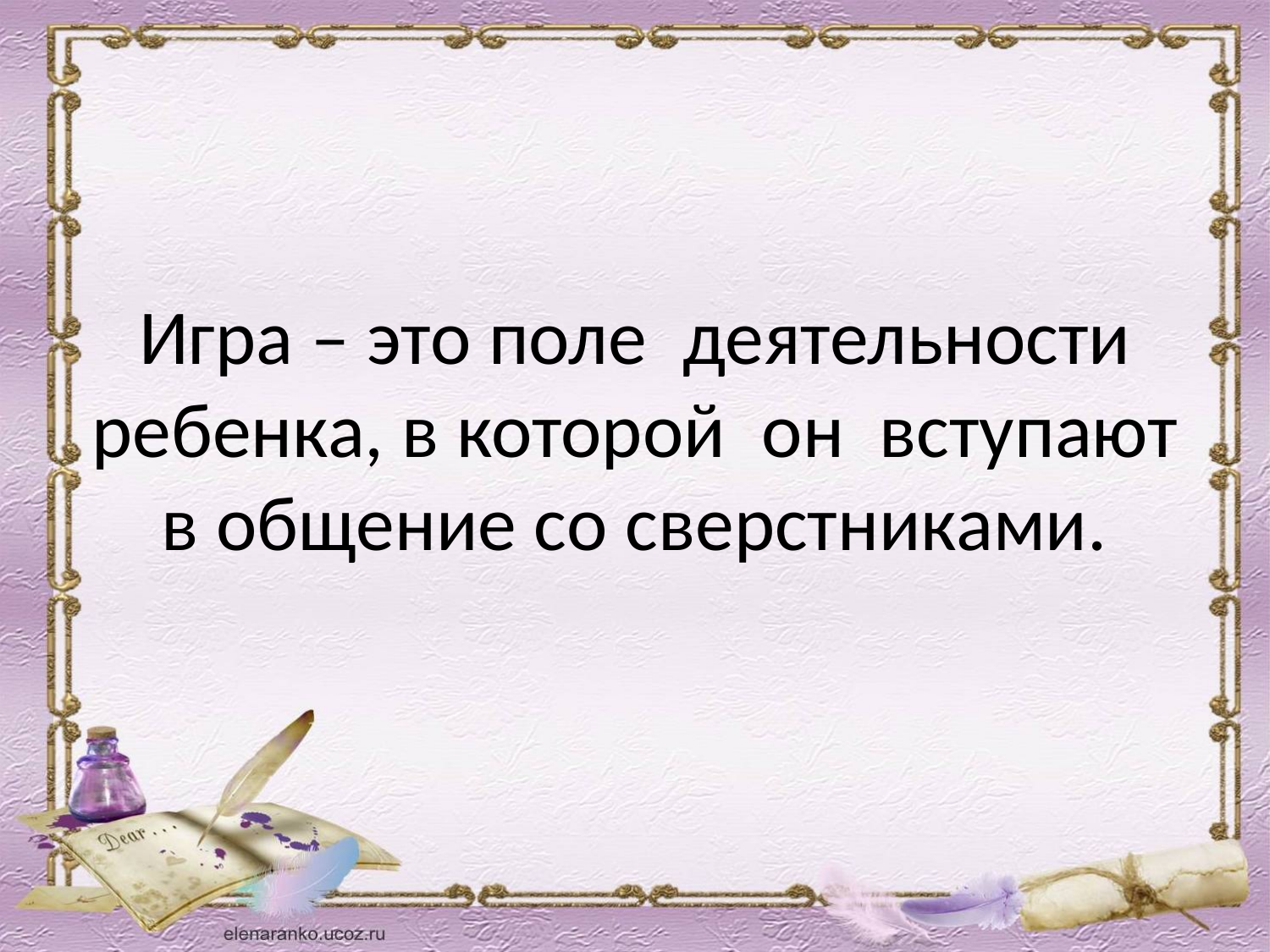

# Игра – это поле  деятельности ребенка, в которой  он  вступают в общение со сверстниками.